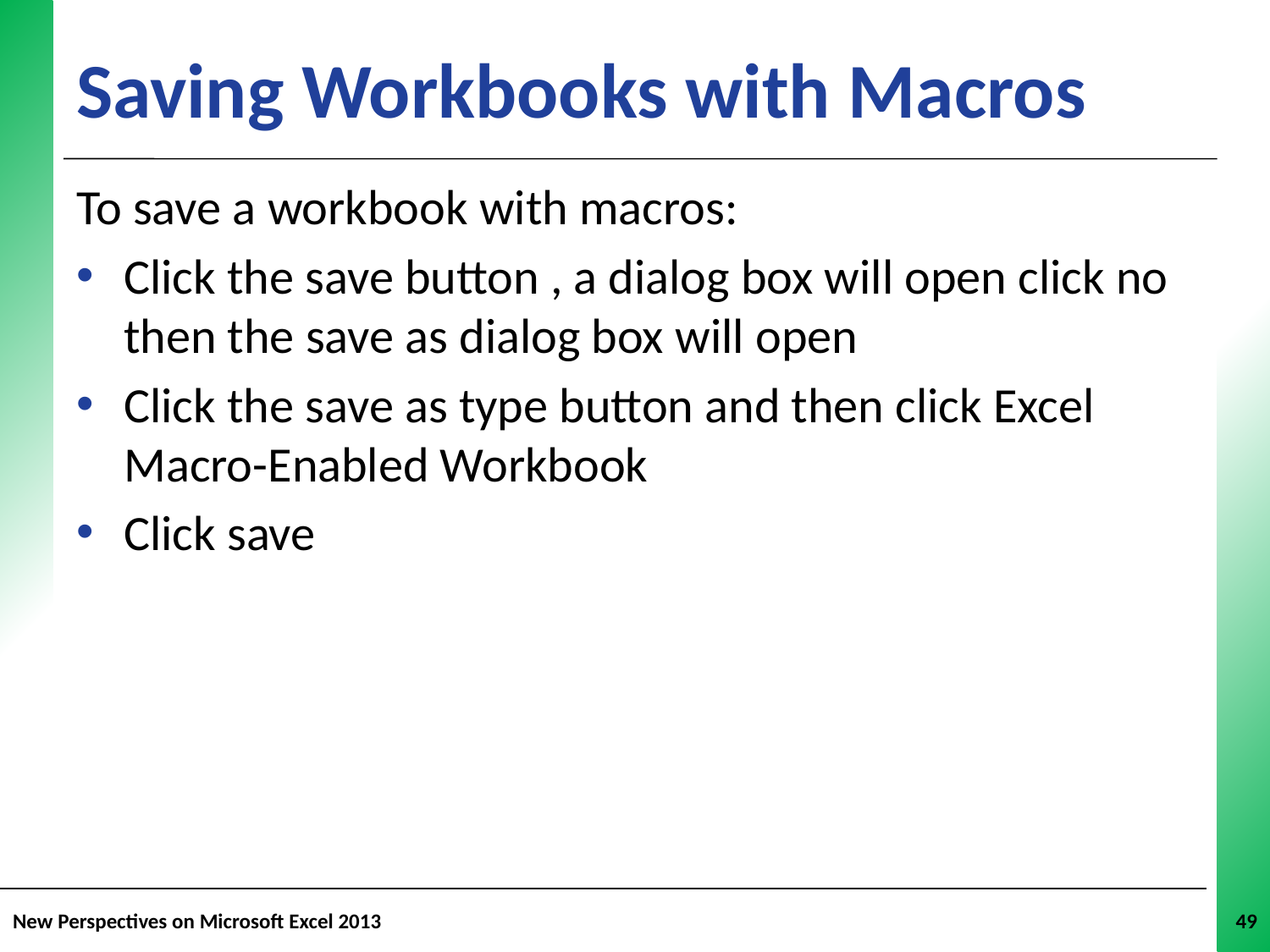

Saving Workbooks with Macros
To save a workbook with macros:
Click the save button , a dialog box will open click no then the save as dialog box will open
Click the save as type button and then click Excel Macro-Enabled Workbook
Click save
New Perspectives on Microsoft Excel 2013
49